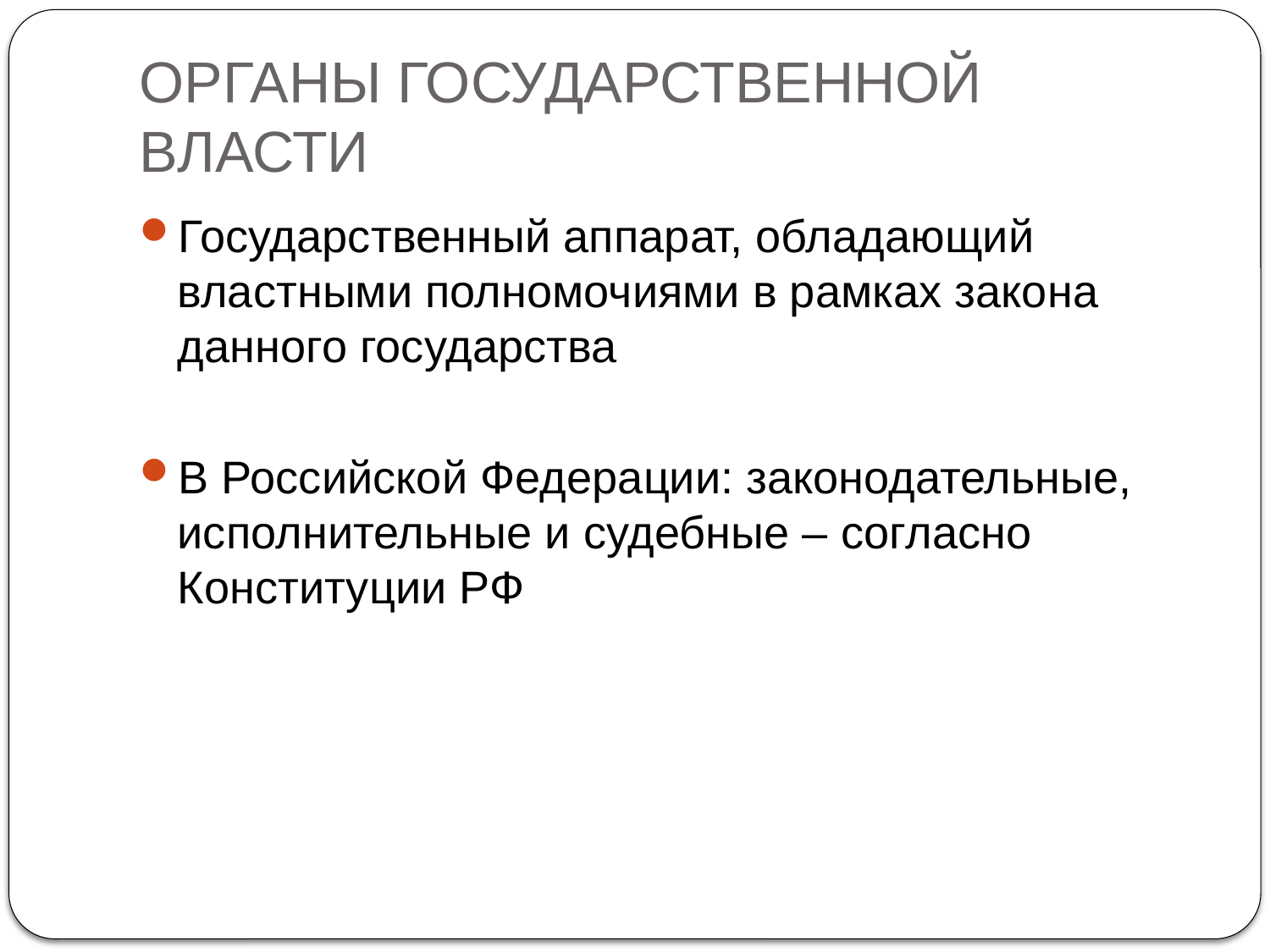

# ОРГАНЫ ГОСУДАРСТВЕННОЙ ВЛАСТИ
Государственный аппарат, обладающий властными полномочиями в рамках закона данного государства

В Российской Федерации: законодательные, исполнительные и судебные – согласно Конституции РФ